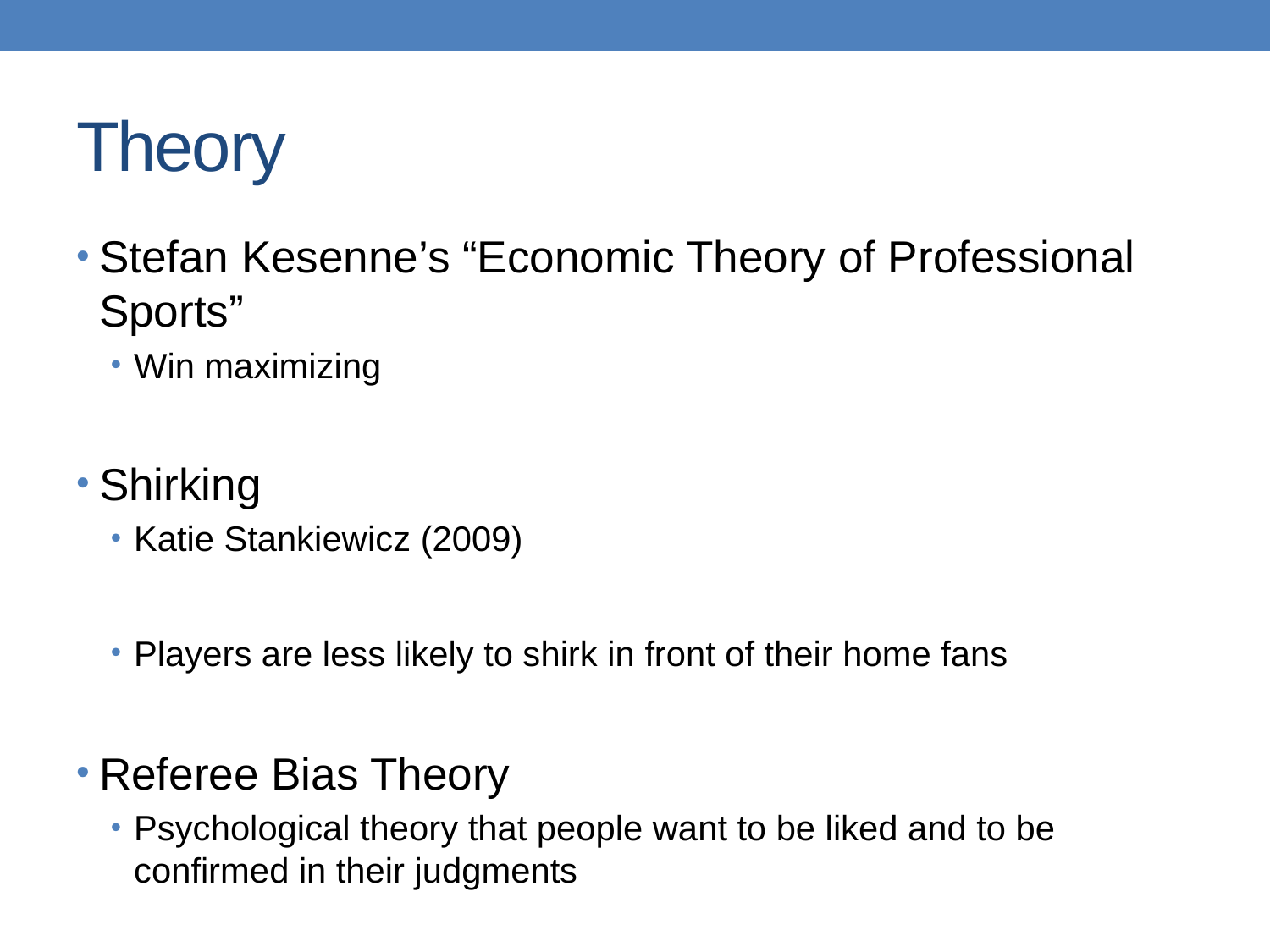

# Theory
Stefan Kesenne’s “Economic Theory of Professional Sports”
Win maximizing

Shirking
Katie Stankiewicz (2009)

Players are less likely to shirk in front of their home fans

Referee Bias Theory
Psychological theory that people want to be liked and to be confirmed in their judgments